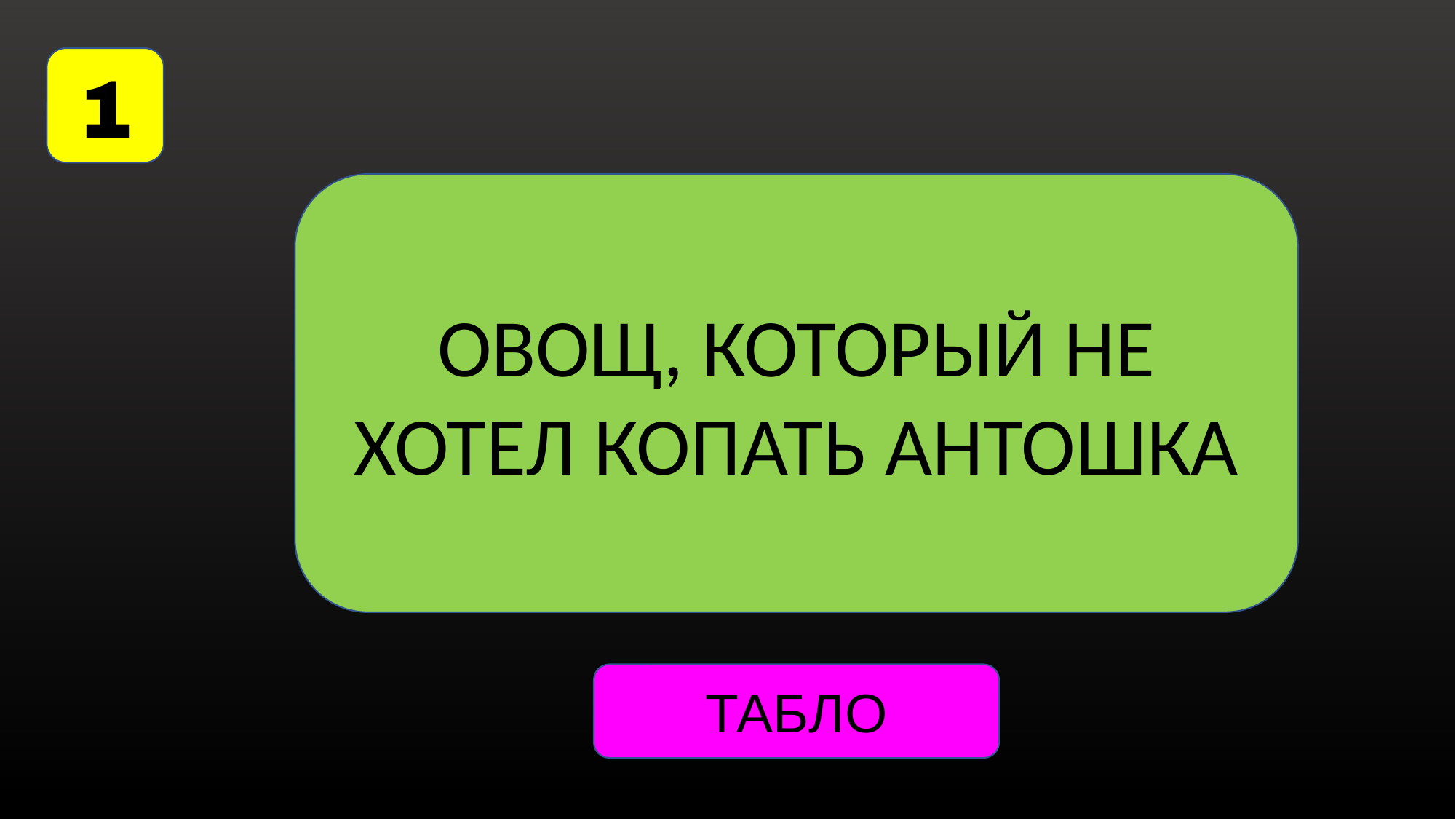

1
ОВОЩ, КОТОРЫЙ НЕ ХОТЕЛ КОПАТЬ АНТОШКА
ТАБЛО